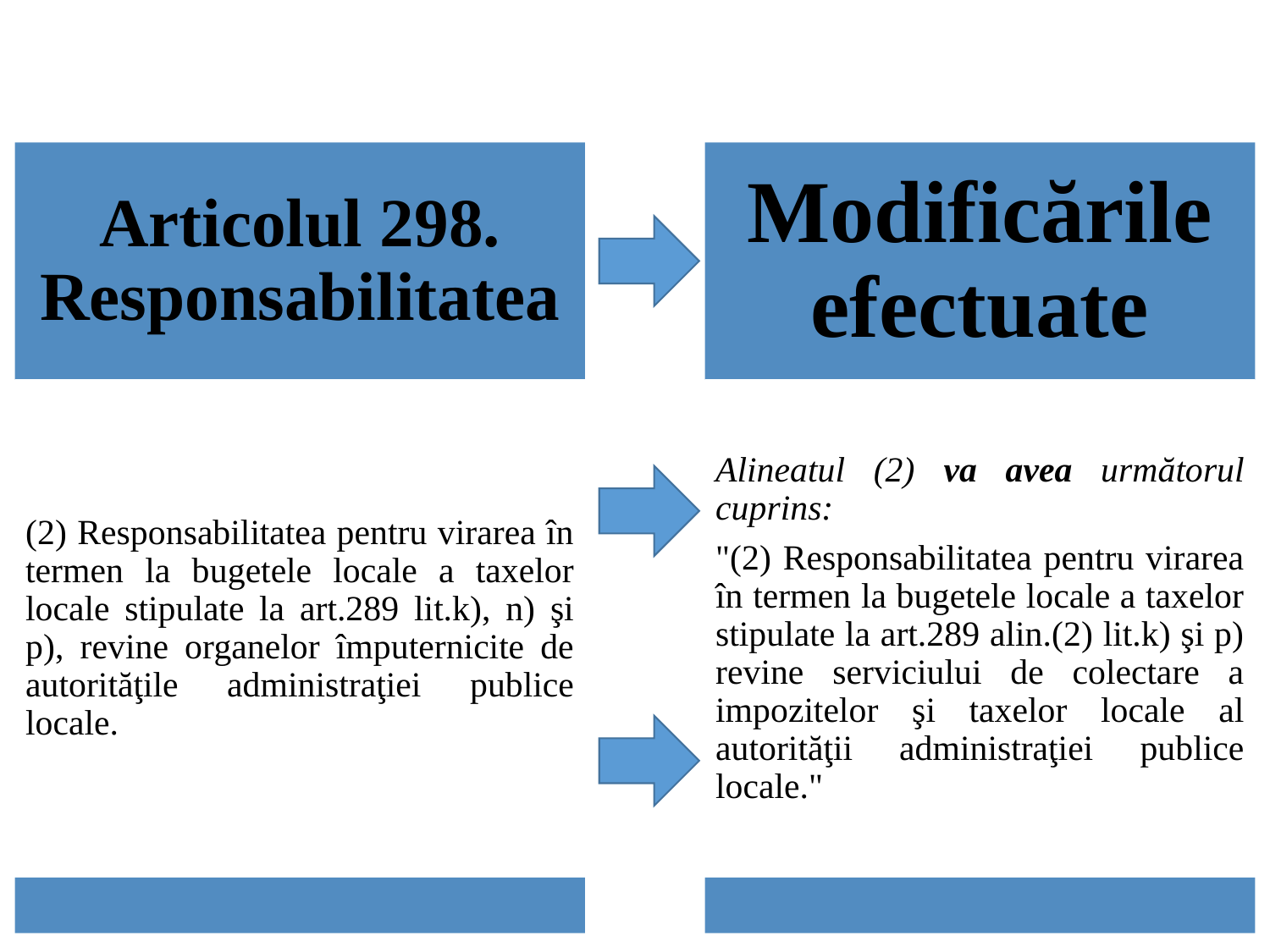

Articolul 298. Responsabilitatea
(2) Responsabilitatea pentru virarea în termen la bugetele locale a taxelor locale stipulate la art.289 lit.k), n) şi p), revine organelor împuternicite de autorităţile administraţiei publice locale.
Modificările efectuate
Alineatul (2) va avea următorul cuprins:
"(2) Responsabilitatea pentru virarea în termen la bugetele locale a taxelor stipulate la art.289 alin.(2) lit.k) şi p) revine serviciului de colectare a impozitelor şi taxelor locale al autorităţii administraţiei publice locale."

28